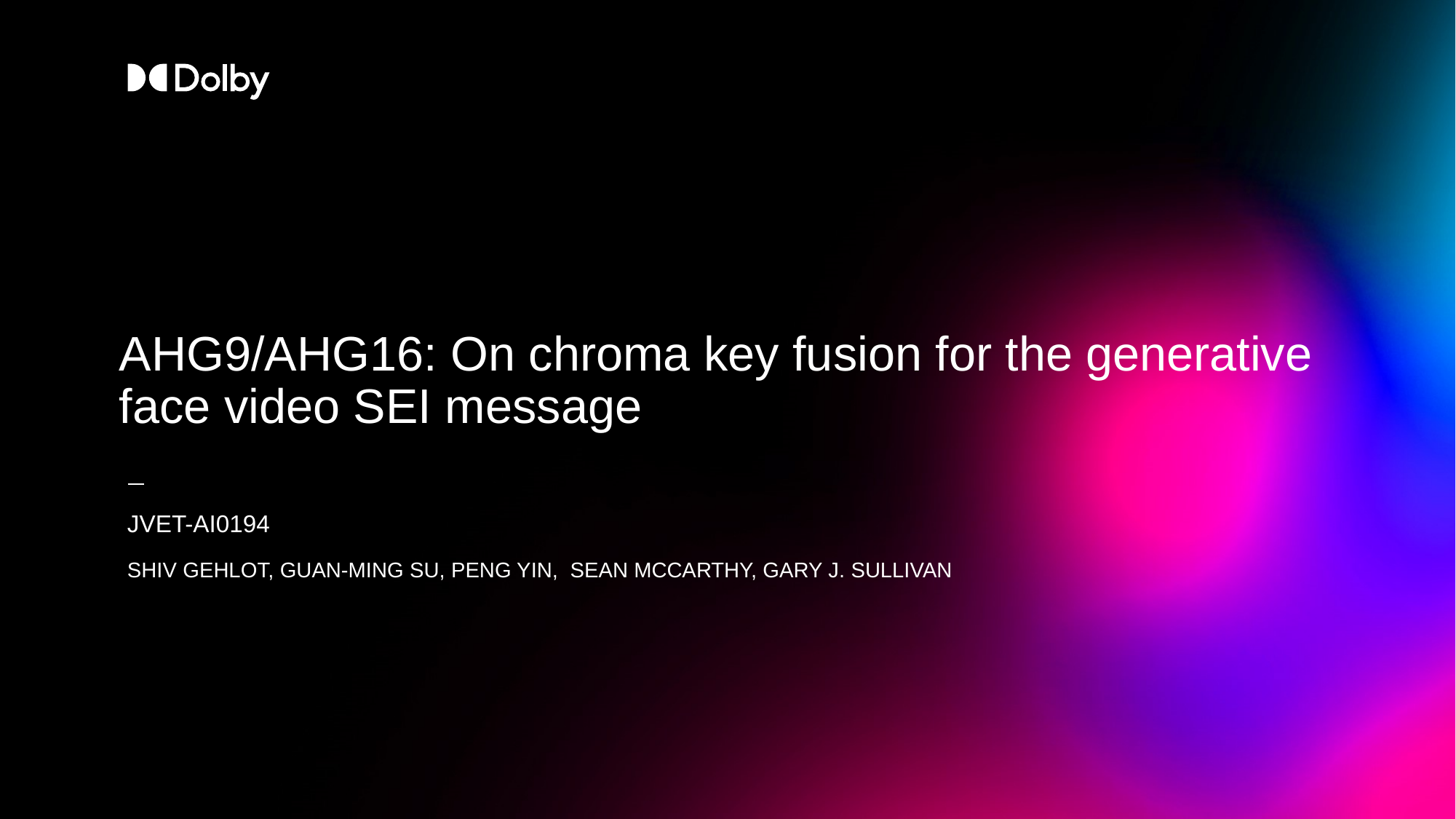

# AHG9/AHG16: On chroma key fusion for the generative face video SEI message
JVET-AI0194
Shiv Gehlot, Guan-Ming Su, Peng Yin,  Sean McCarthy, Gary J. Sullivan